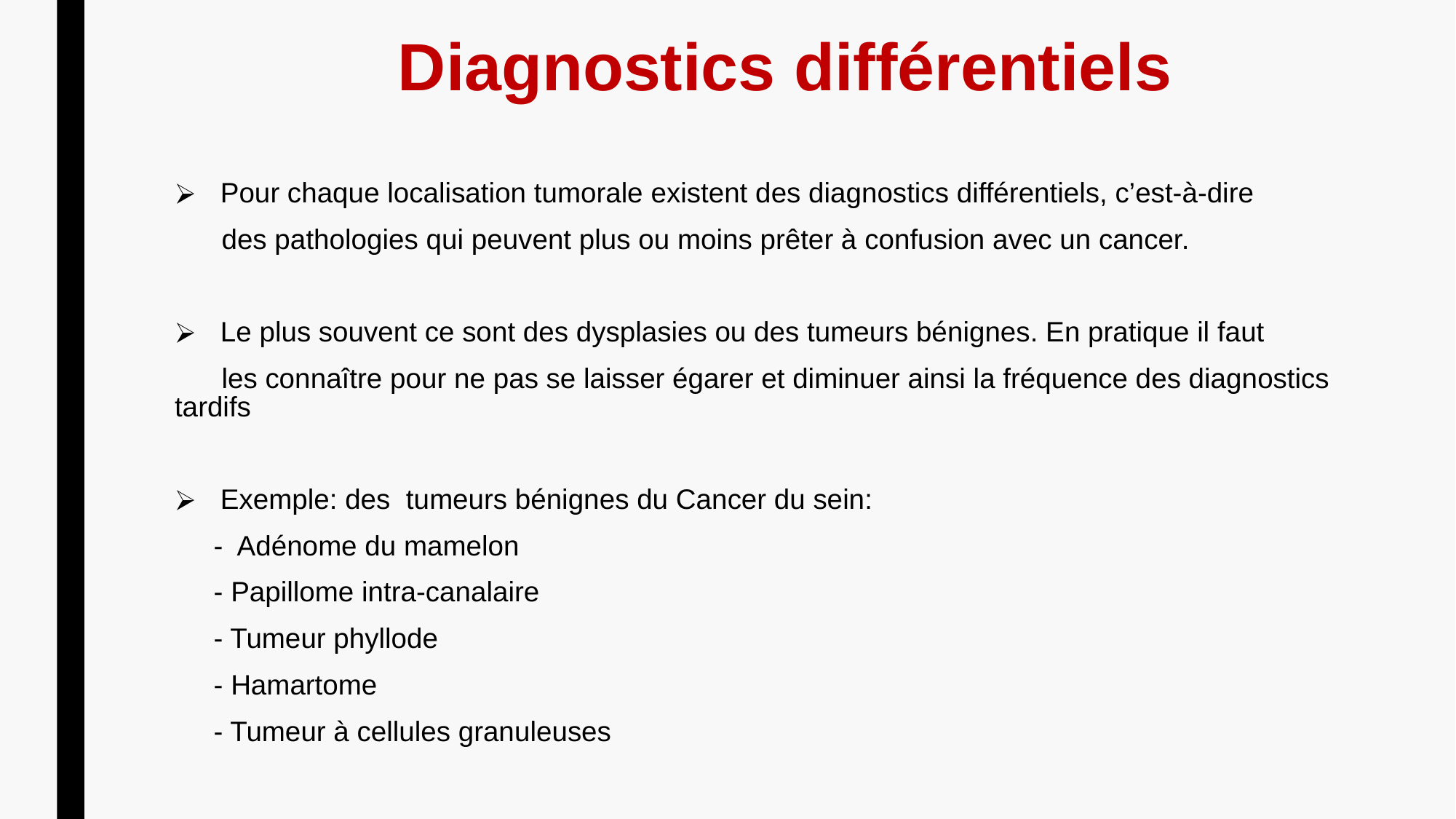

# Diagnostics différentiels
Pour chaque localisation tumorale existent des diagnostics différentiels, c’est-à-dire
      des pathologies qui peuvent plus ou moins prêter à confusion avec un cancer.

Le plus souvent ce sont des dysplasies ou des tumeurs bénignes. En pratique il faut
      les connaître pour ne pas se laisser égarer et diminuer ainsi la fréquence des diagnostics tardifs

Exemple: des  tumeurs bénignes du Cancer du sein:
     -  Adénome du mamelon
     - Papillome intra-canalaire
     - Tumeur phyllode
     - Hamartome
     - Tumeur à cellules granuleuses